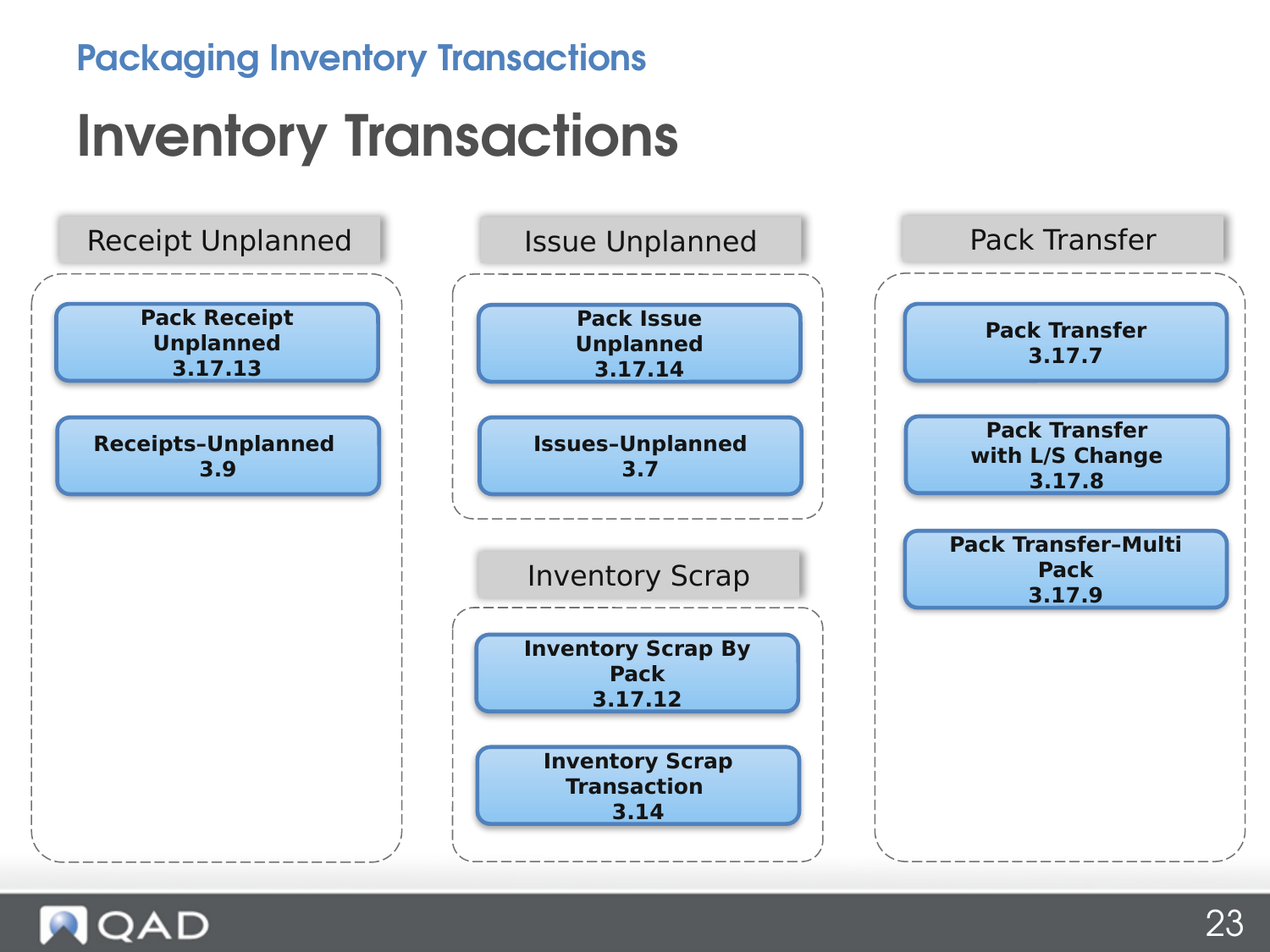

Packaging Inventory Transactions
# Inventory Transactions
Pack Transfer
Receipt Unplanned
Issue Unplanned

Pack Receipt
Unplanned
3.17.13
Pack Transfer
3.17.7
Pack Issue
Unplanned
3.17.14
Pack Transfer
with L/S Change
3.17.8
Issues–Unplanned
3.7
Receipts–Unplanned
3.9
Pack Transfer–Multi Pack
3.17.9
Inventory Scrap

Inventory Scrap By Pack
3.17.12
Inventory Scrap Transaction
3.14
23